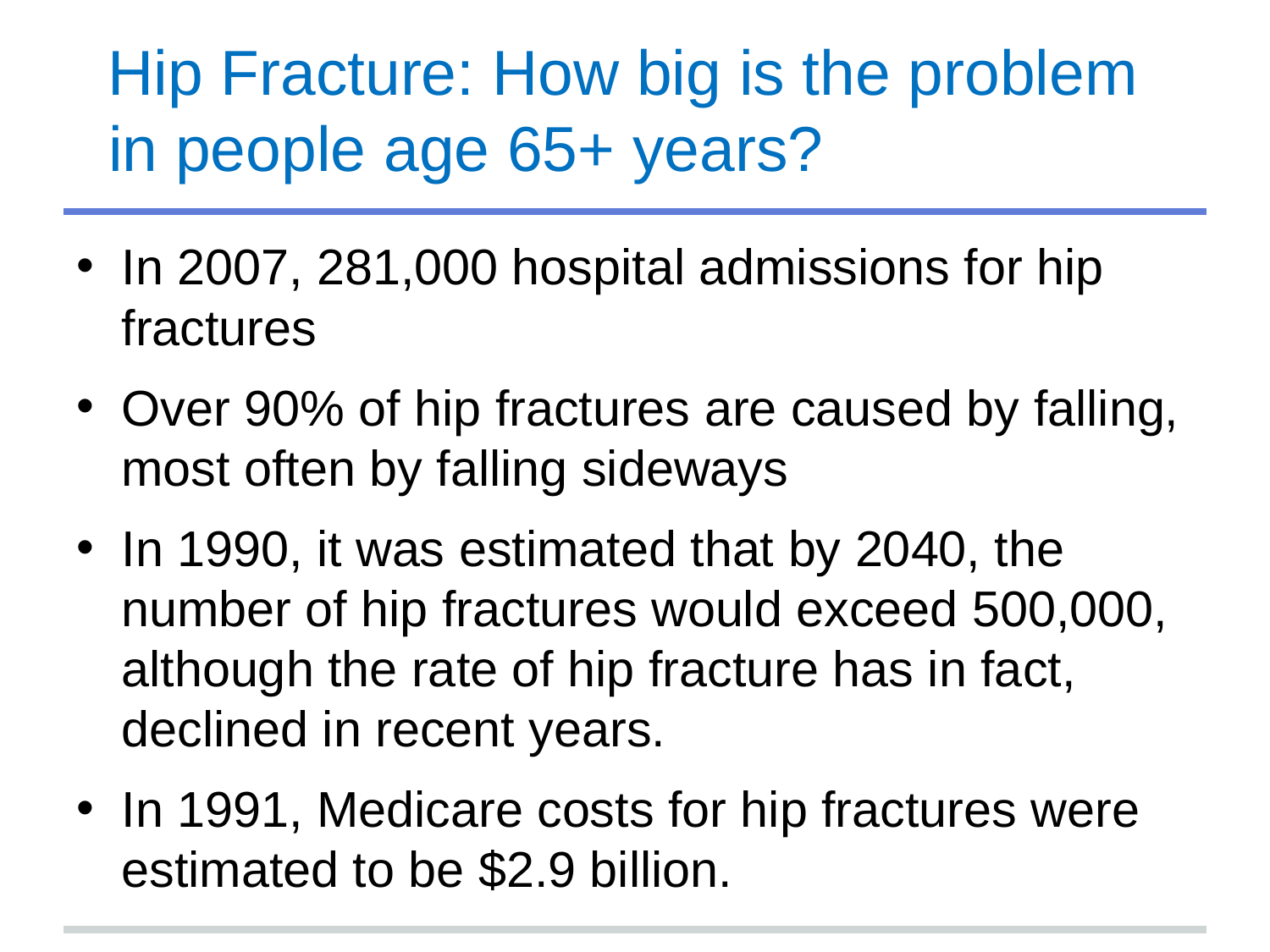

# Hip Fracture: How big is the problem in people age 65+ years?
In 2007, 281,000 hospital admissions for hip fractures
Over 90% of hip fractures are caused by falling, most often by falling sideways
In 1990, it was estimated that by 2040, the number of hip fractures would exceed 500,000, although the rate of hip fracture has in fact, declined in recent years.
In 1991, Medicare costs for hip fractures were estimated to be $2.9 billion.